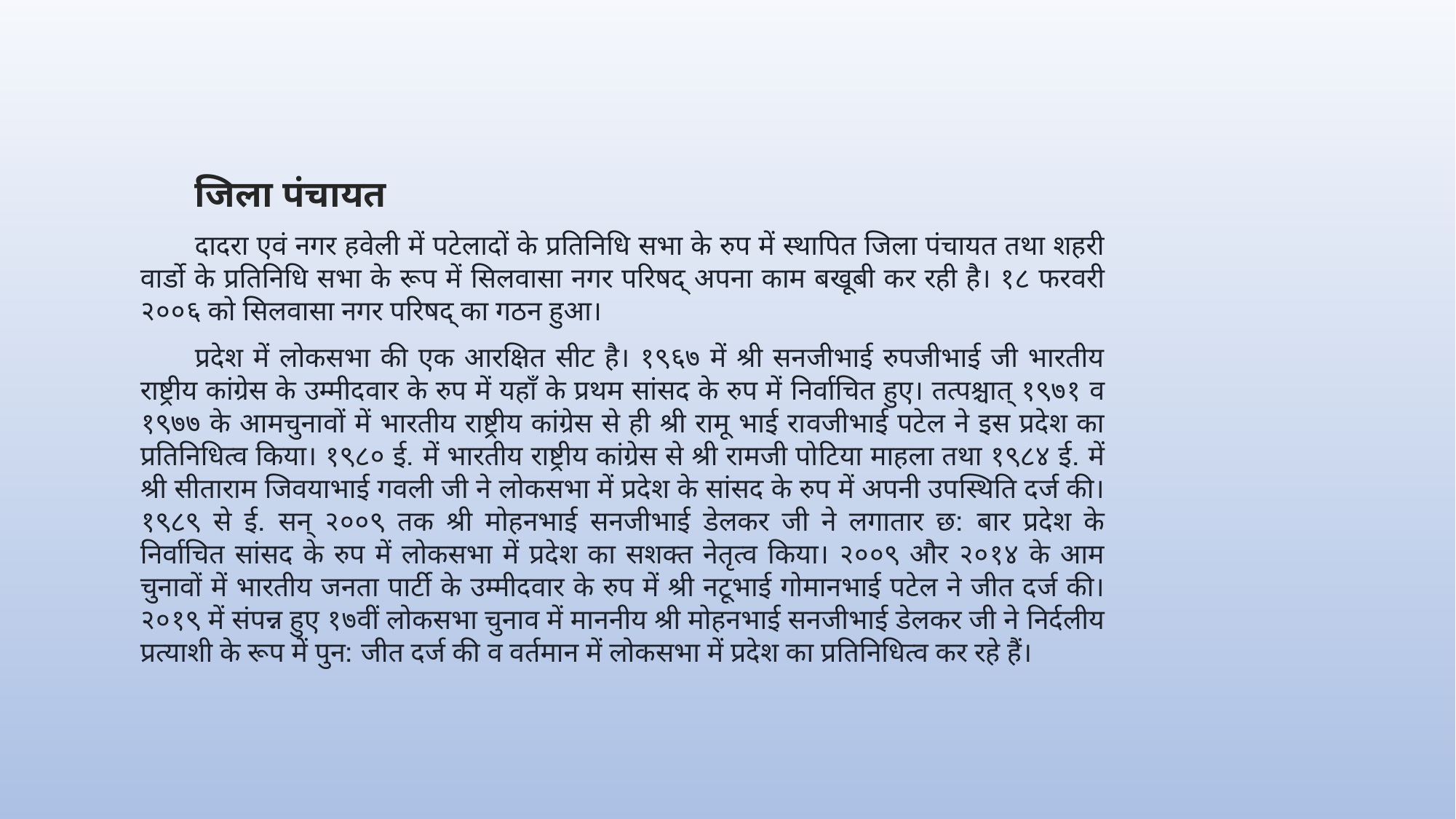

जिला पंचायत
दादरा एवं नगर हवेली में पटेलादों के प्रतिनिधि सभा के रुप में स्थापित जिला पंचायत तथा शहरी वार्डो के प्रतिनिधि सभा के रूप में सिलवासा नगर परिषद् अपना काम बखूबी कर रही है। १८ फरवरी २००६ को सिलवासा नगर परिषद् का गठन हुआ।
प्रदेश में लोकसभा की एक आरक्षित सीट है। १९६७ में श्री सनजीभाई रुपजीभाई जी भारतीय राष्ट्रीय कांग्रेस के उम्मीदवार के रुप में यहाँ के प्रथम सांसद के रुप में निर्वाचित हुए। तत्पश्चात् १९७१ व १९७७ के आमचुनावों में भारतीय राष्ट्रीय कांग्रेस से ही श्री रामू भाई रावजीभाई पटेल ने इस प्रदेश का प्रतिनिधित्व किया। १९८० ई. में भारतीय राष्ट्रीय कांग्रेस से श्री रामजी पोटिया माहला तथा १९८४ ई. में श्री सीताराम जिवयाभाई गवली जी ने लोकसभा में प्रदेश के सांसद के रुप में अपनी उपस्थिति दर्ज की। १९८९ से ई. सन् २००९ तक श्री मोहनभाई सनजीभाई डेलकर जी ने लगातार छ: बार प्रदेश के निर्वाचित सांसद के रुप में लोकसभा में प्रदेश का सशक्त नेतृत्व किया। २००९ और २०१४ के आम चुनावों में भारतीय जनता पार्टी के उम्मीदवार के रुप में श्री नटूभाई गोमानभाई पटेल ने जीत दर्ज की। २०१९ में संपन्न हुए १७वीं लोकसभा चुनाव में माननीय श्री मोहनभाई सनजीभाई डेलकर जी ने निर्दलीय प्रत्याशी के रूप में पुन: जीत दर्ज की व वर्तमान में लोकसभा में प्रदेश का प्रतिनिधित्व कर रहे हैं।